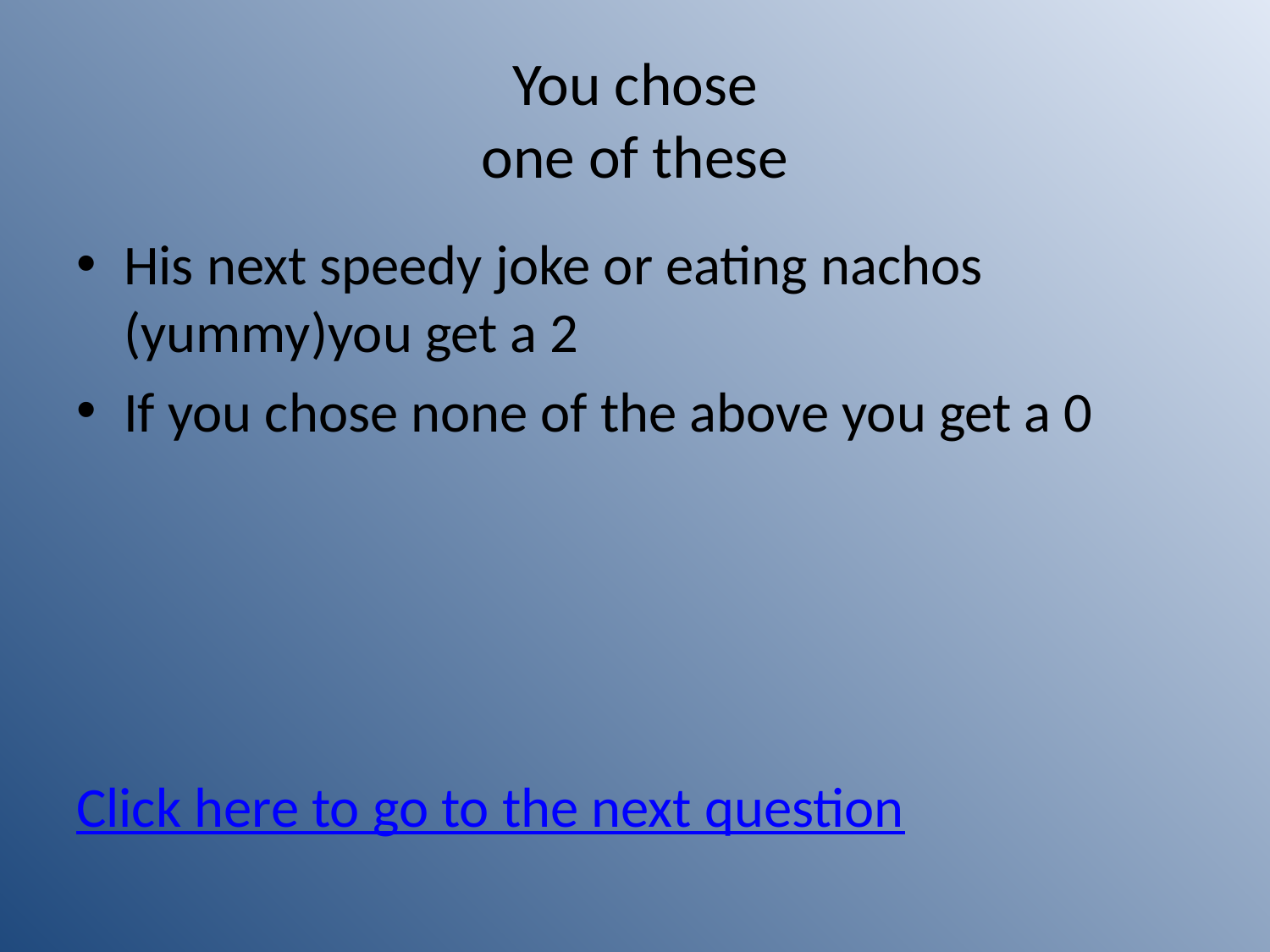

# You chose one of these
His next speedy joke or eating nachos (yummy)you get a 2
If you chose none of the above you get a 0

Click here to go to the next question